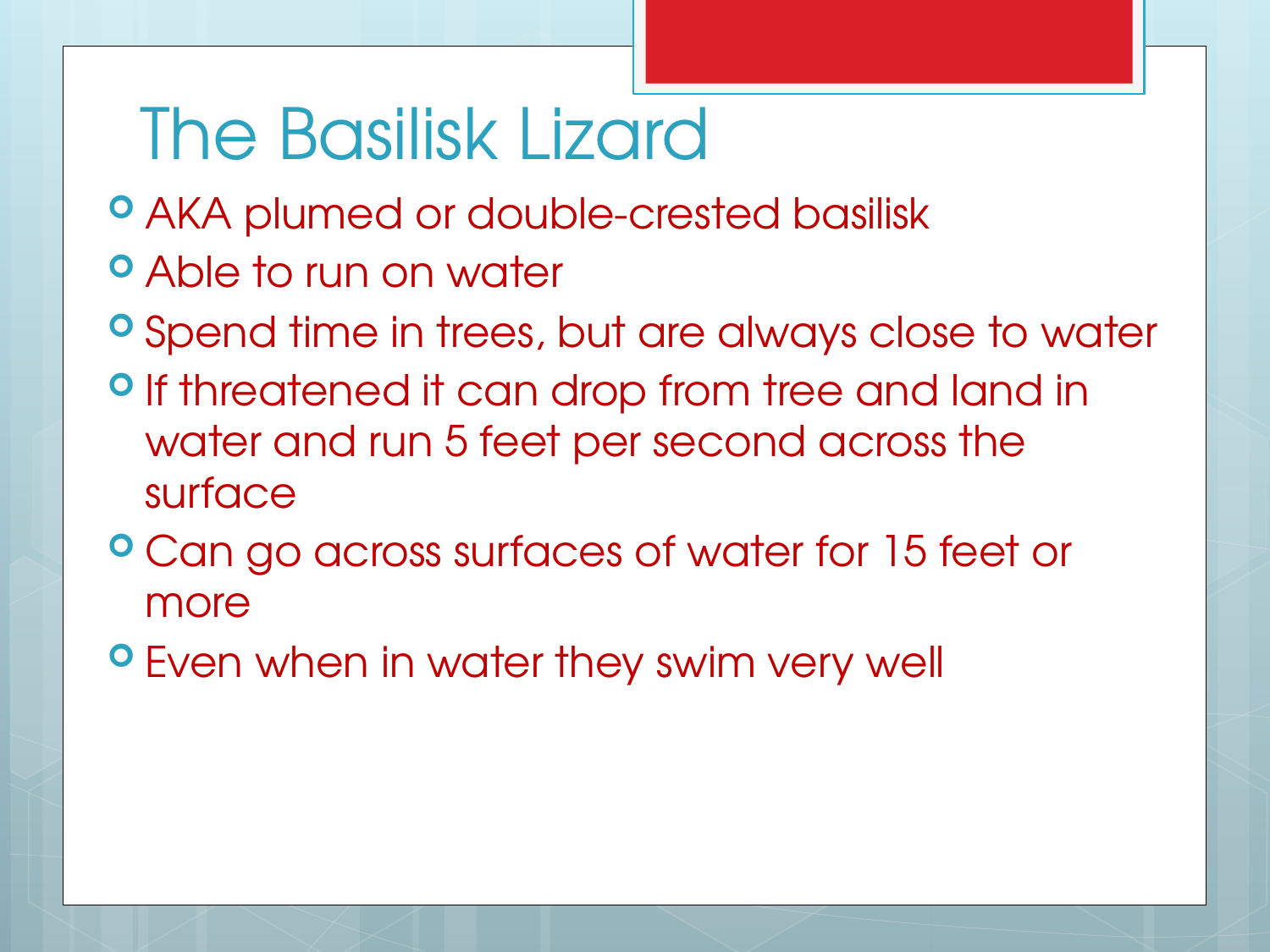

# The Basilisk Lizard
AKA plumed or double-crested basilisk
Able to run on water
Spend time in trees, but are always close to water
If threatened it can drop from tree and land in water and run 5 feet per second across the surface
Can go across surfaces of water for 15 feet or more
Even when in water they swim very well